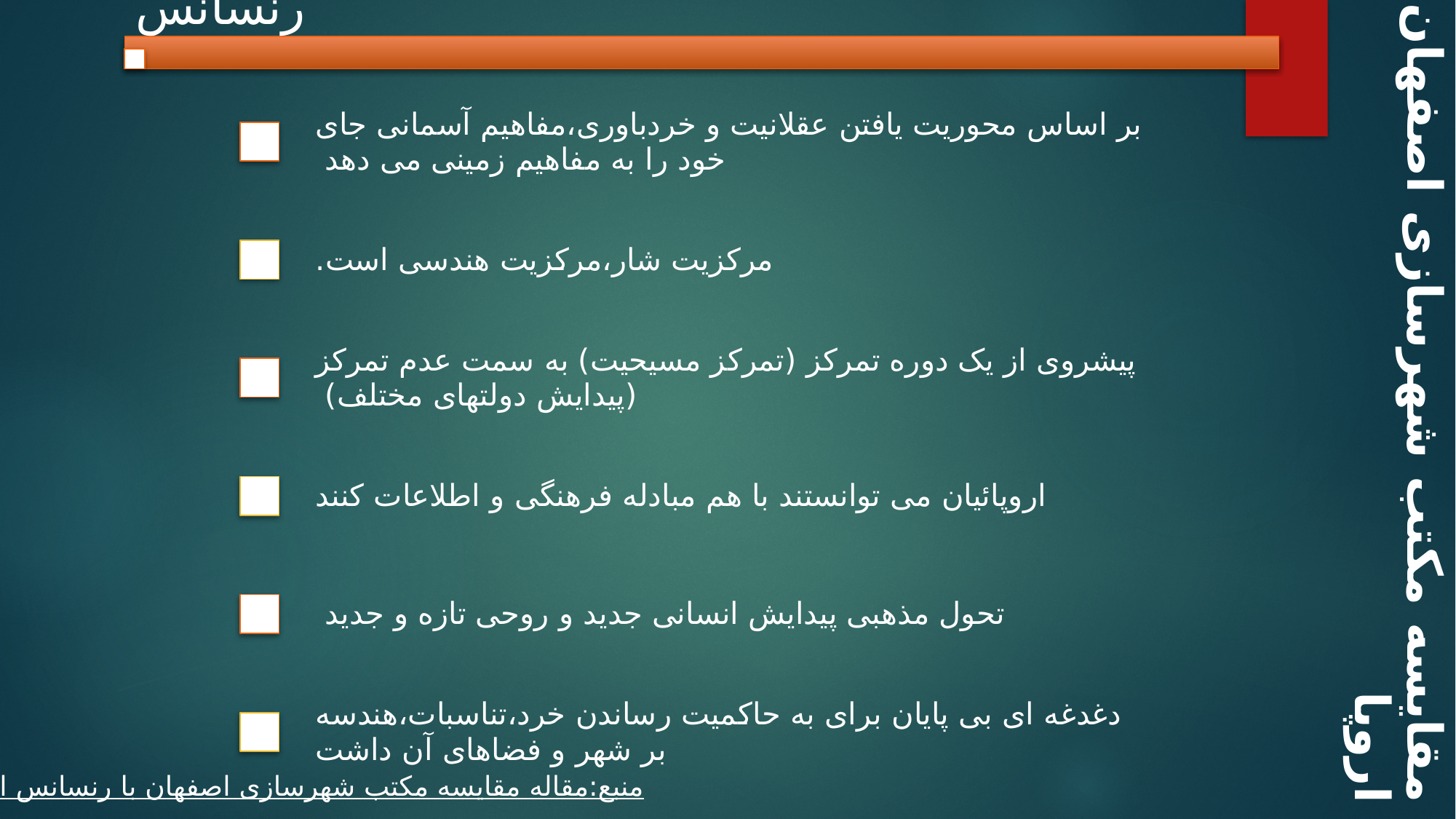

پیشروی از یک دوره تمرکز (تمرکز مسیحیت) به سمت عدم تمرکز (پیدایش دولتهای مختلف)
تحول مذهبی پیدایش انسانی جدید و روحی تازه و جدید
تحول مذهبی پیدایش انسانی جدید و روحی تازه و جدید
رنسانس
مقایسه مکتب شهرسازی اصفهان با رنسانس اروپا
منبع:مقاله مقایسه مکتب شهرسازی اصفهان با رنسانس اروپا